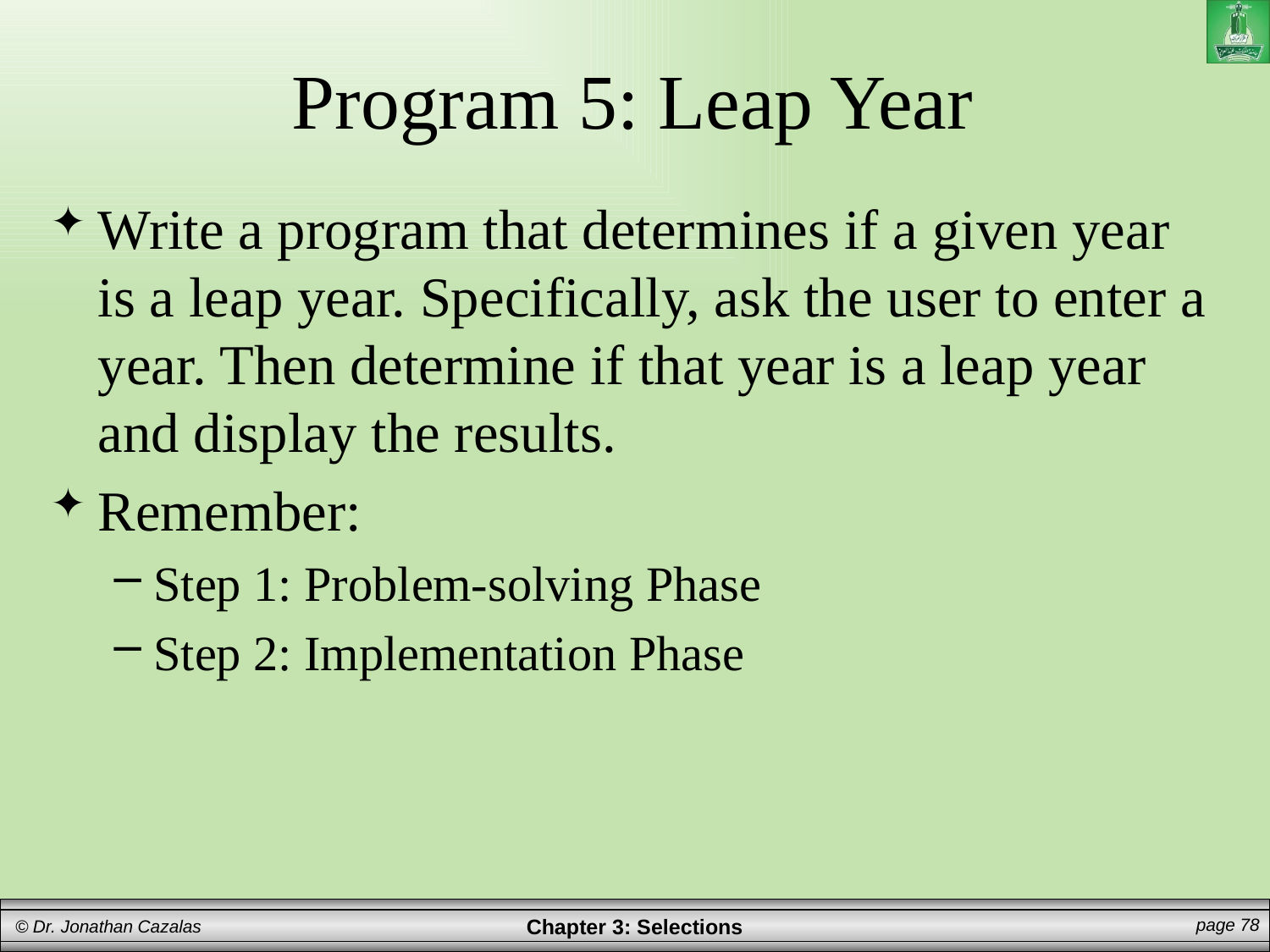

# Program 5: Leap Year
Write a program that determines if a given year is a leap year. Specifically, ask the user to enter a year. Then determine if that year is a leap year and display the results.
Remember:
Step 1: Problem-solving Phase
Step 2: Implementation Phase